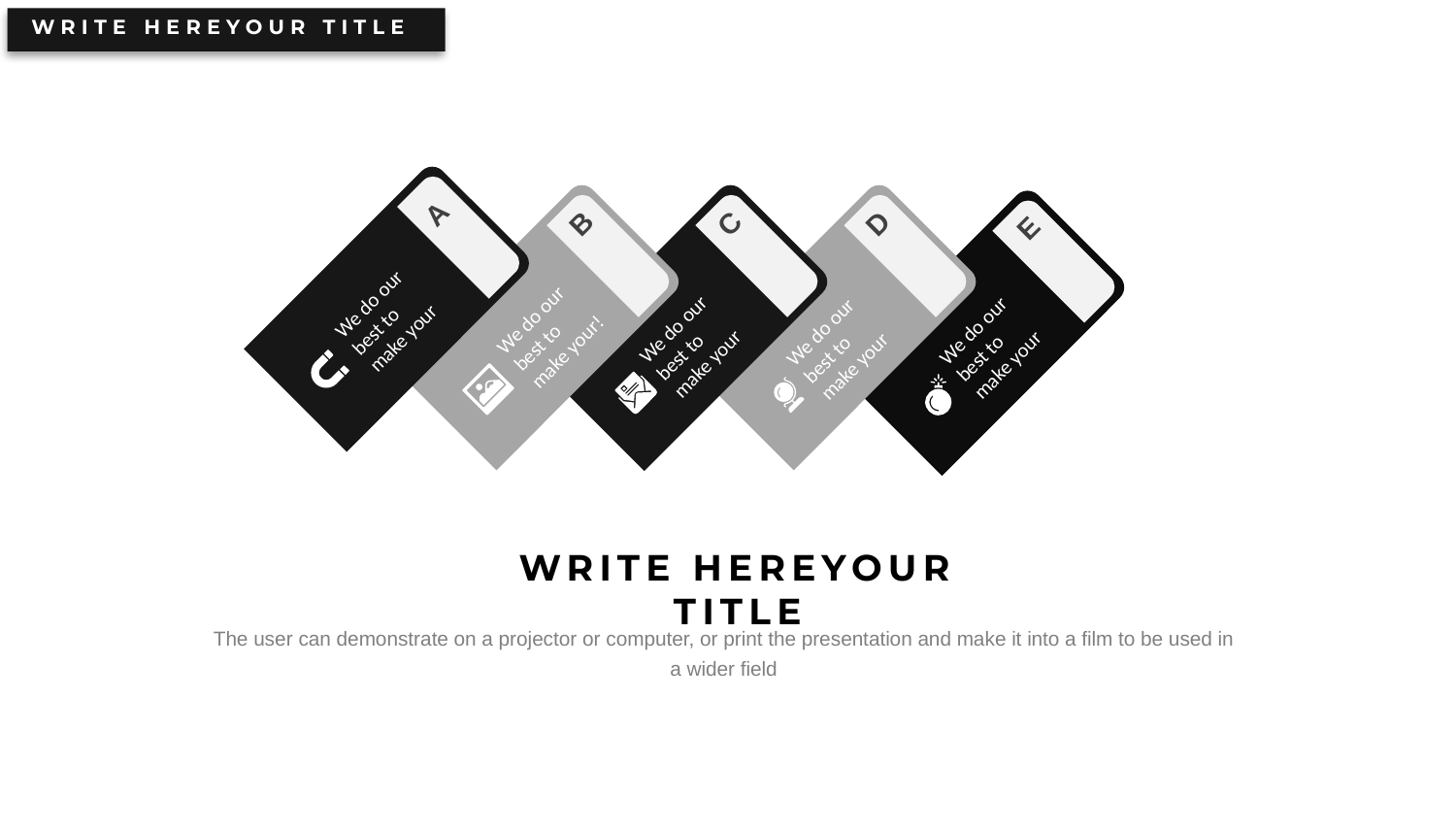

WRITE HEREYOUR TITLE

A
We do our best to make your

B
We do our best to make your!

C
We do our best to make your

D
We do our best to make your

E
We do our best to make your

WRITE HEREYOUR TITLE

The user can demonstrate on a projector or computer, or print the presentation and make it into a film to be used in a wider field